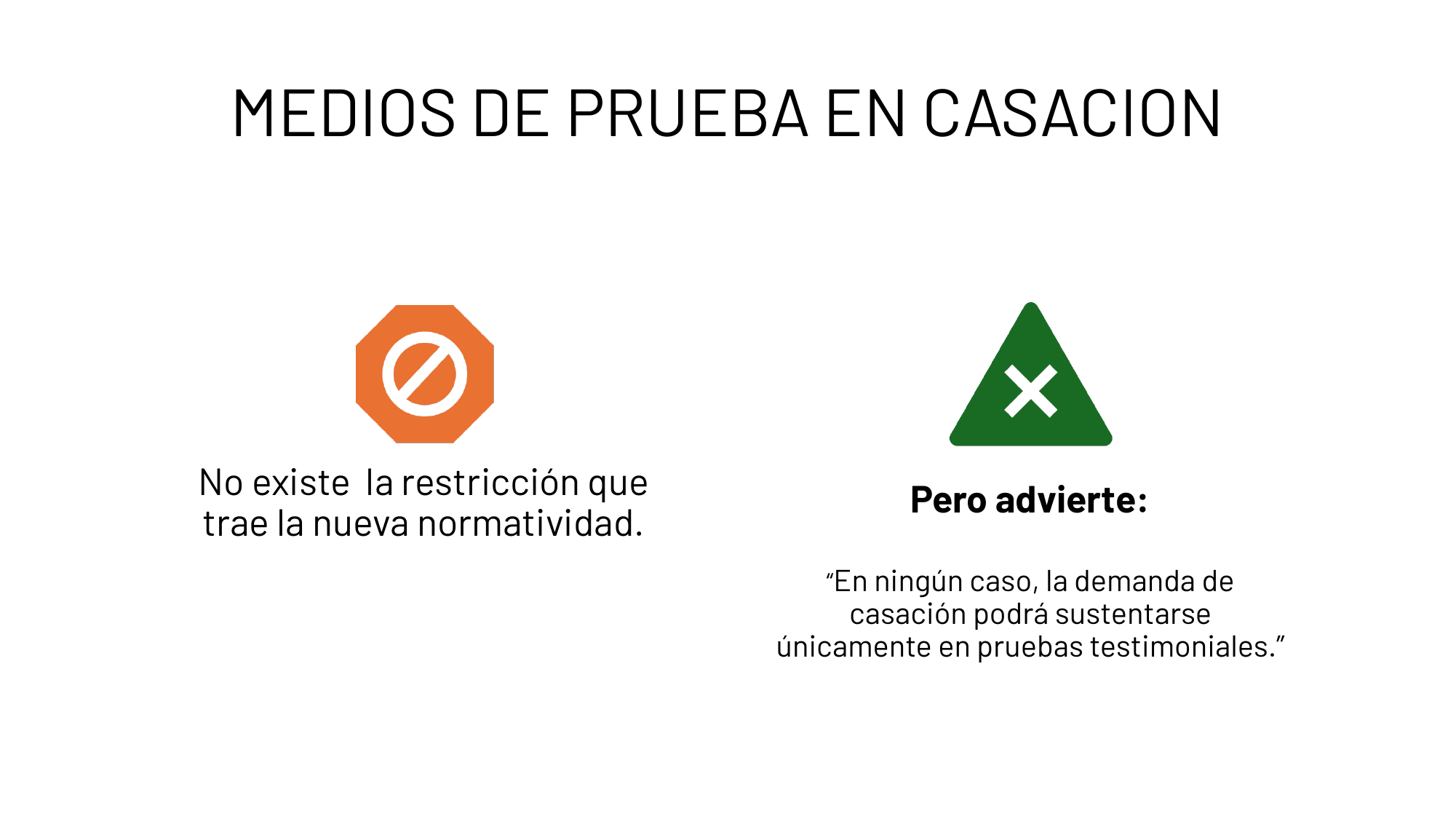

# MEDIOS DE PRUEBA EN CASACION
No existe  la restricción que trae la nueva normatividad.
Pero advierte:
“En ningún caso, la demanda de casación podrá sustentarse únicamente en pruebas testimoniales.”